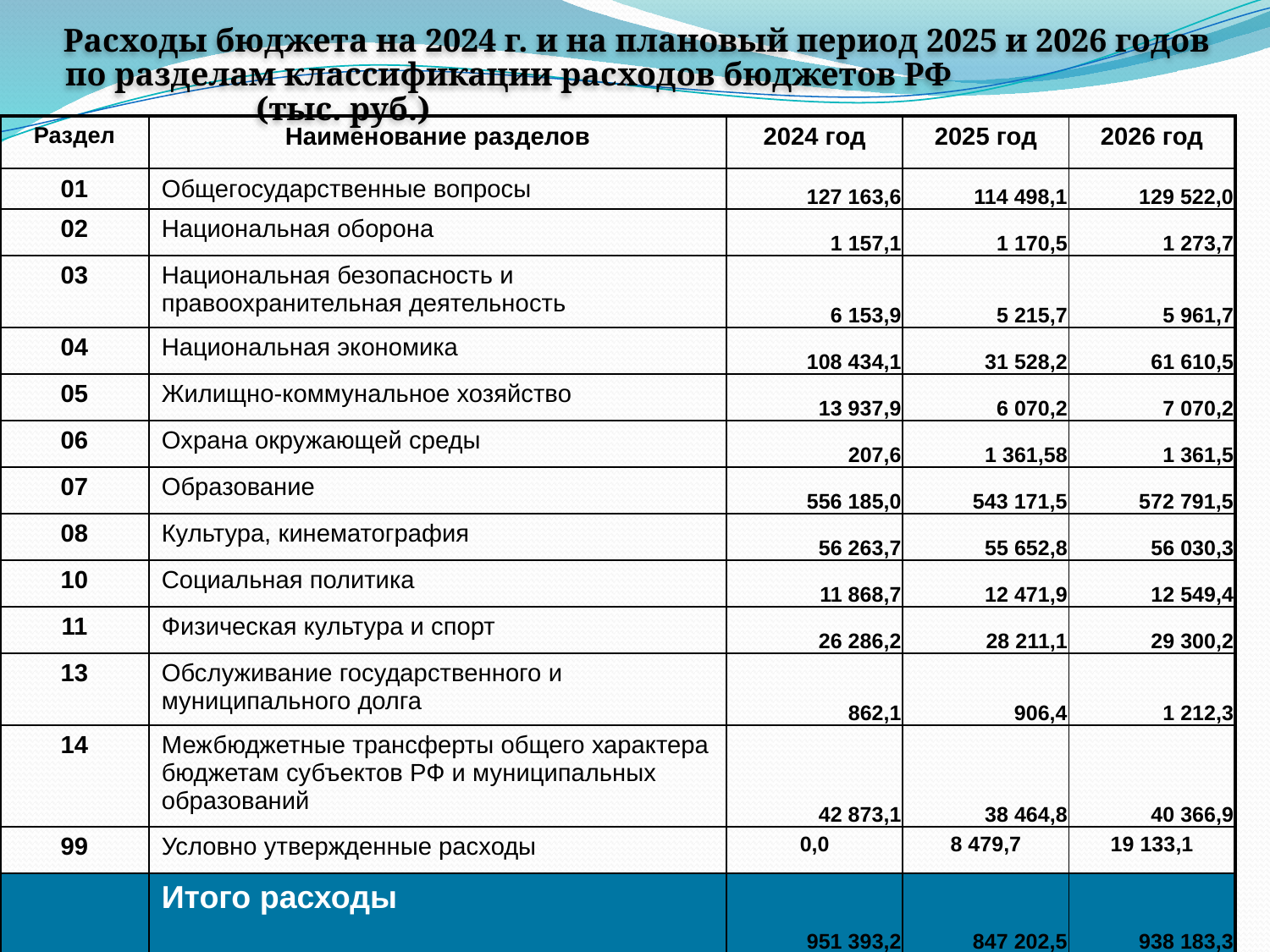

Расходы бюджета на 2024 г. и на плановый период 2025 и 2026 годов по разделам классификации расходов бюджетов РФ  		(тыс. руб.)
| Раздел | Наименование разделов | 2024 год | 2025 год | 2026 год |
| --- | --- | --- | --- | --- |
| 01 | Общегосударственные вопросы | 127 163,6 | 114 498,1 | 129 522,0 |
| 02 | Национальная оборона | 1 157,1 | 1 170,5 | 1 273,7 |
| 03 | Национальная безопасность и правоохранительная деятельность | 6 153,9 | 5 215,7 | 5 961,7 |
| 04 | Национальная экономика | 108 434,1 | 31 528,2 | 61 610,5 |
| 05 | Жилищно-коммунальное хозяйство | 13 937,9 | 6 070,2 | 7 070,2 |
| 06 | Охрана окружающей среды | 207,6 | 1 361,58 | 1 361,5 |
| 07 | Образование | 556 185,0 | 543 171,5 | 572 791,5 |
| 08 | Культура, кинематография | 56 263,7 | 55 652,8 | 56 030,3 |
| 10 | Социальная политика | 11 868,7 | 12 471,9 | 12 549,4 |
| 11 | Физическая культура и спорт | 26 286,2 | 28 211,1 | 29 300,2 |
| 13 | Обслуживание государственного и муниципального долга | 862,1 | 906,4 | 1 212,3 |
| 14 | Межбюджетные трансферты общего характера бюджетам субъектов РФ и муниципальных образований | 42 873,1 | 38 464,8 | 40 366,9 |
| 99 | Условно утвержденные расходы | 0,0 | 8 479,7 | 19 133,1 |
|  | Итого расходы | 951 393,2 | 847 202,5 | 938 183,3 |